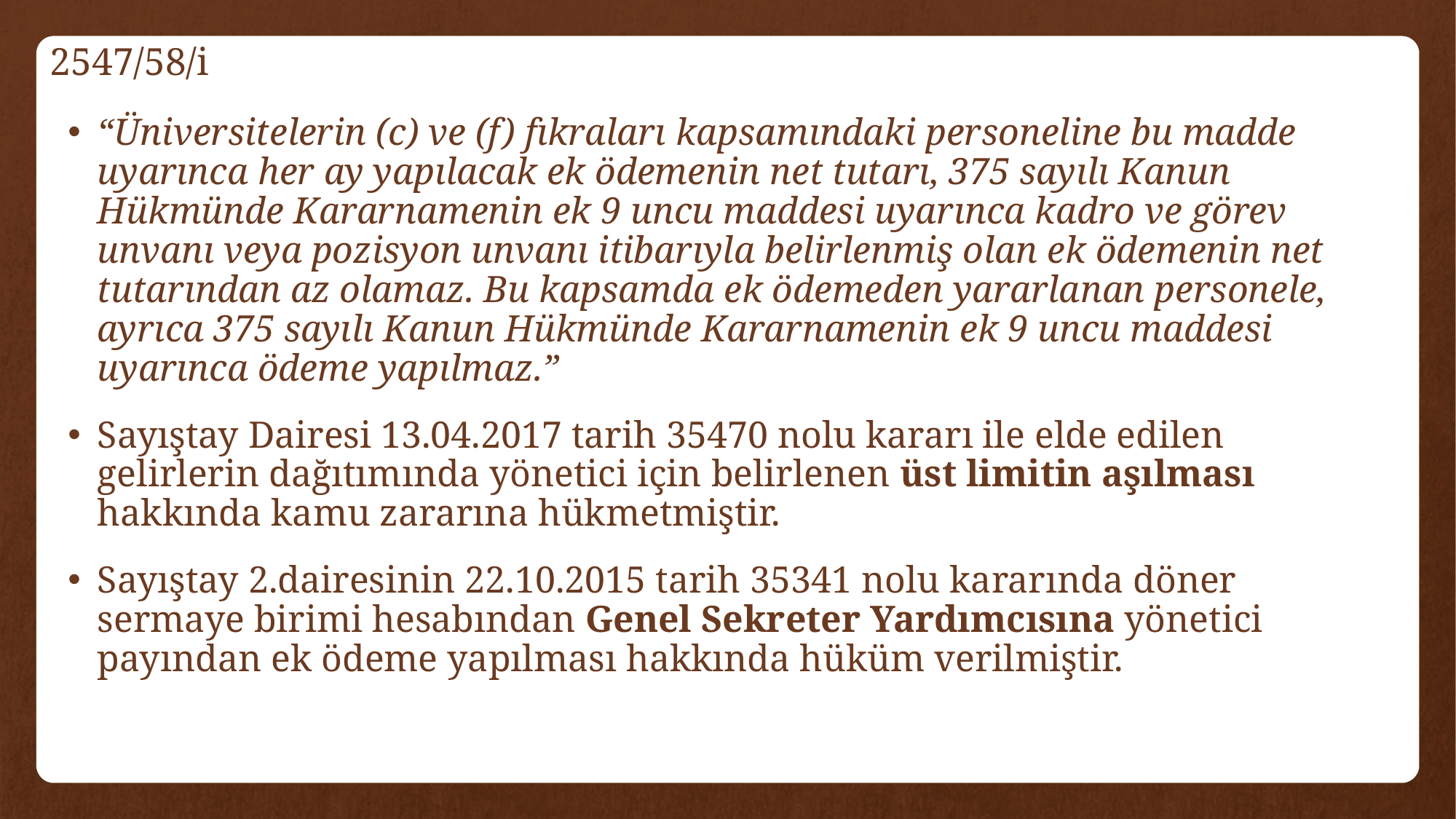

# 2547/58/i
“Üniversitelerin (c) ve (f) fıkraları kapsamındaki personeline bu madde uyarınca her ay yapılacak ek ödemenin net tutarı, 375 sayılı Kanun Hükmünde Kararnamenin ek 9 uncu maddesi uyarınca kadro ve görev unvanı veya pozisyon unvanı itibarıyla belirlenmiş olan ek ödemenin net tutarından az olamaz. Bu kapsamda ek ödemeden yararlanan personele, ayrıca 375 sayılı Kanun Hükmünde Kararnamenin ek 9 uncu maddesi uyarınca ödeme yapılmaz.”
Sayıştay Dairesi 13.04.2017 tarih 35470 nolu kararı ile elde edilen gelirlerin dağıtımında yönetici için belirlenen üst limitin aşılması hakkında kamu zararına hükmetmiştir.
Sayıştay 2.dairesinin 22.10.2015 tarih 35341 nolu kararında döner sermaye birimi hesabından Genel Sekreter Yardımcısına yönetici payından ek ödeme yapılması hakkında hüküm verilmiştir.